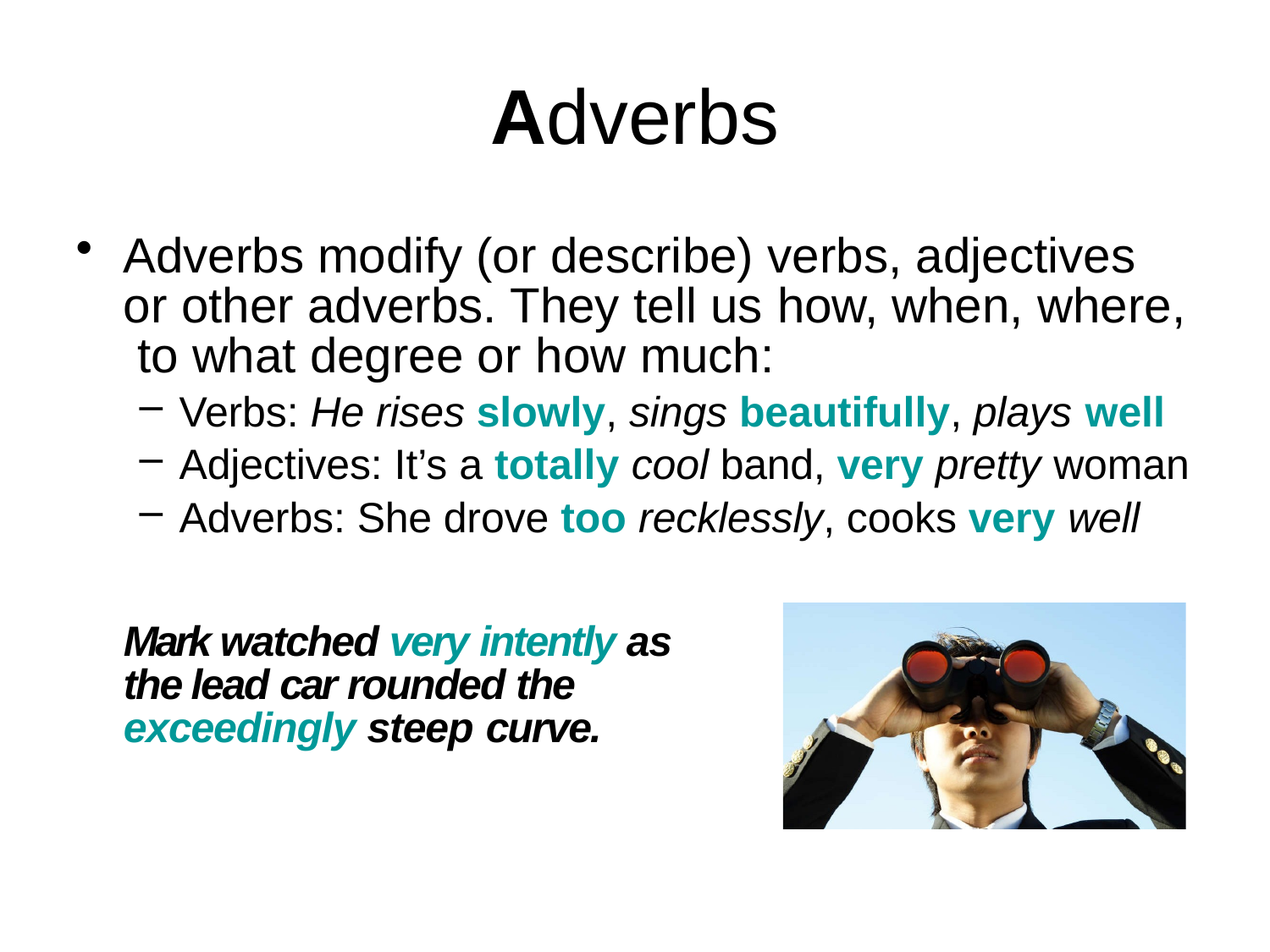

# Adverbs
Adverbs modify (or describe) verbs, adjectives  or other adverbs. They tell us how, when, where,  to what degree or how much:
Verbs: He rises slowly, sings beautifully, plays well
Adjectives: It’s a totally cool band, very pretty woman
Adverbs: She drove too recklessly, cooks very well

Mark watched very intently as  the lead car rounded the  exceedingly steep curve.